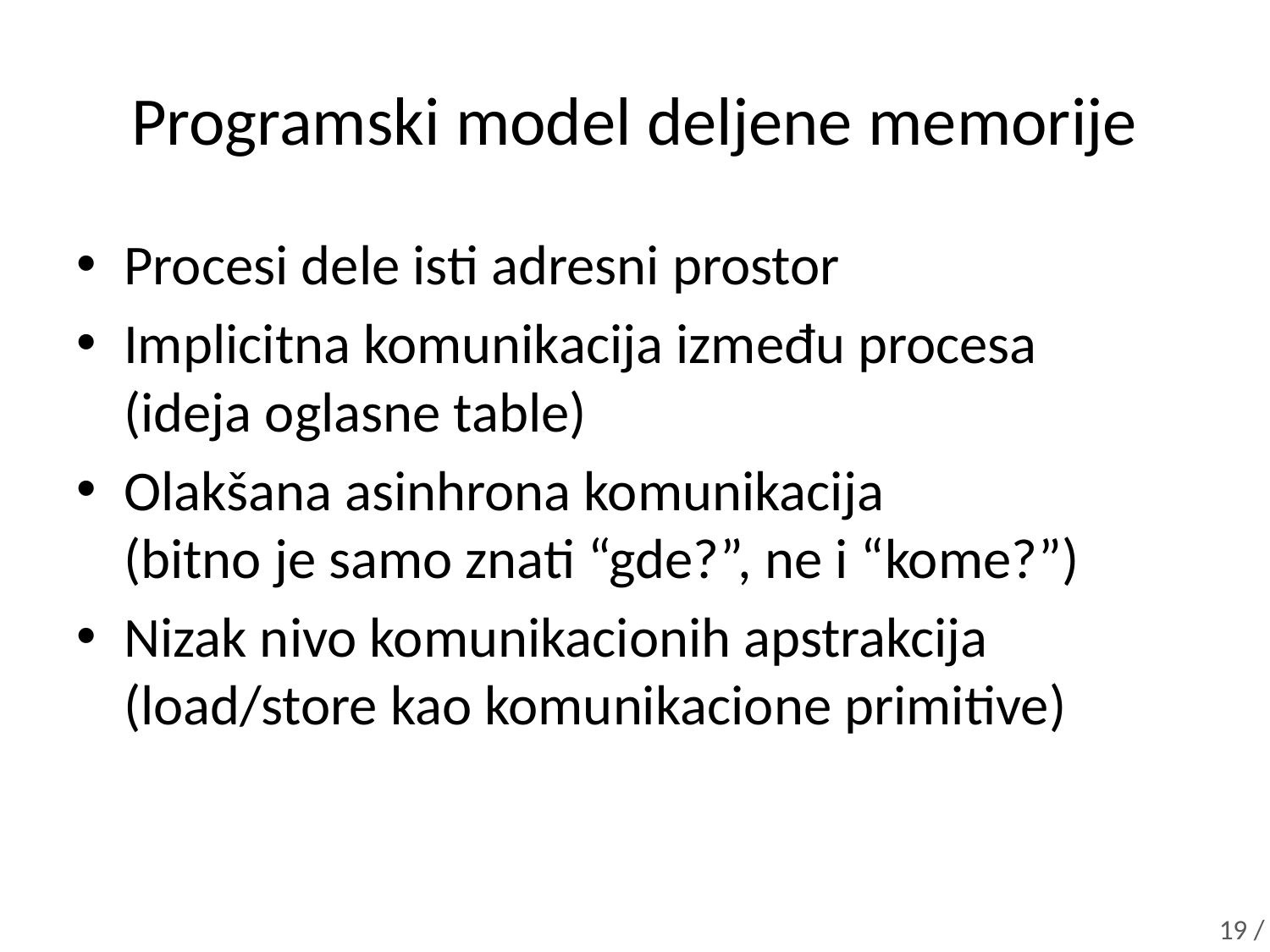

# Programski model deljene memorije
Procesi dele isti adresni prostor
Implicitna komunikacija između procesa
(ideja oglasne table)
Olakšana asinhrona komunikacija
(bitno je samo znati “gde?”, ne i “kome?”)
Nizak nivo komunikacionih apstrakcija
(load/store kao komunikacione primitive)